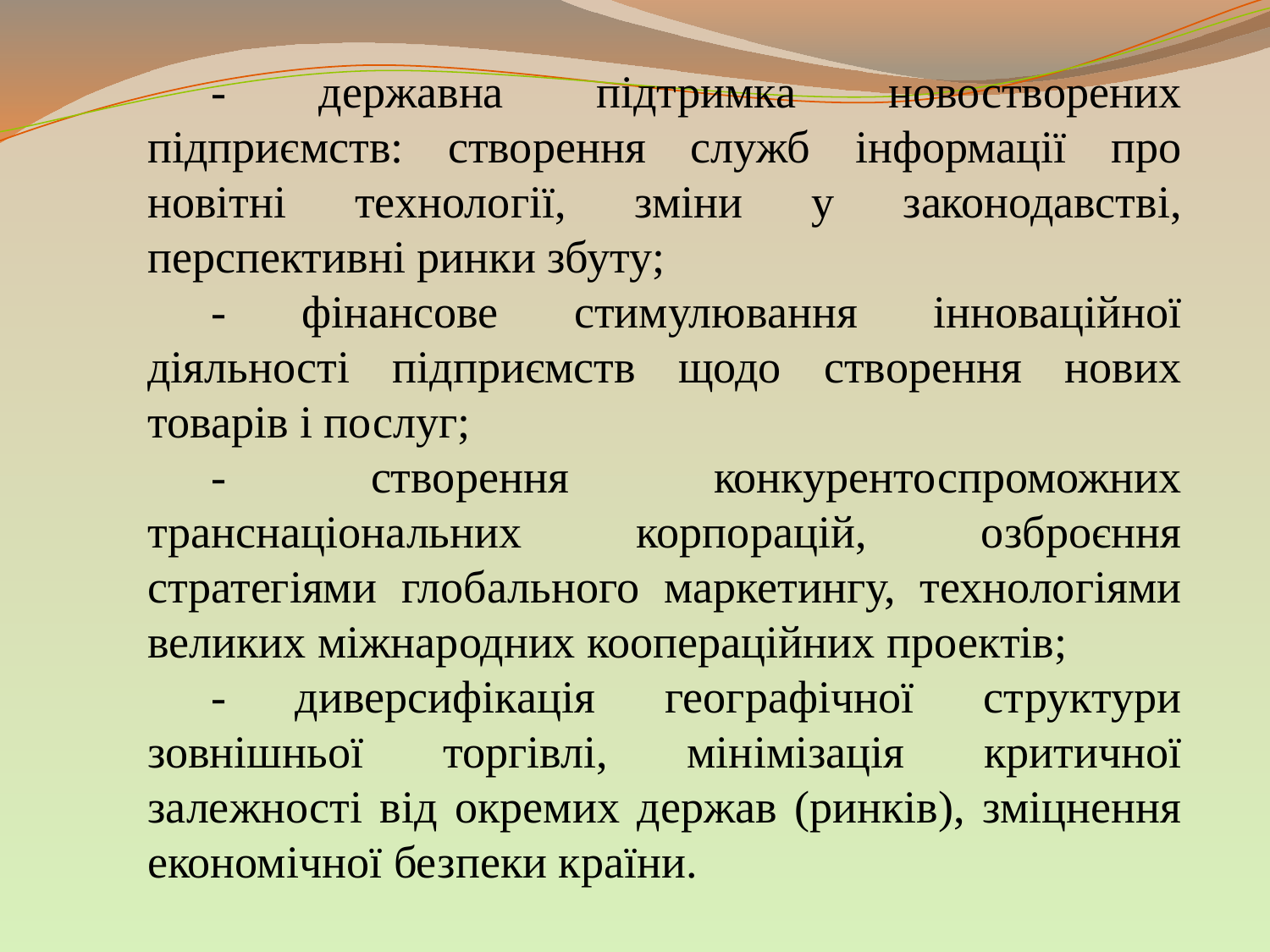

- державна підтримка новостворених підприємств: створення служб інформації про новітні технології, зміни у законодавстві, перспективні ринки збуту;
- фінансове стимулювання інноваційної діяльності підприємств щодо створення нових товарів і послуг;
- створення конкурентоспроможних транснаціональних корпорацій, озброєння стратегіями глобального маркетингу, технологіями великих міжнародних коопераційних проектів;
- диверсифікація географічної структури зовнішньої торгівлі, мінімізація критичної залежності від окремих держав (ринків), зміцнення економічної безпеки країни.